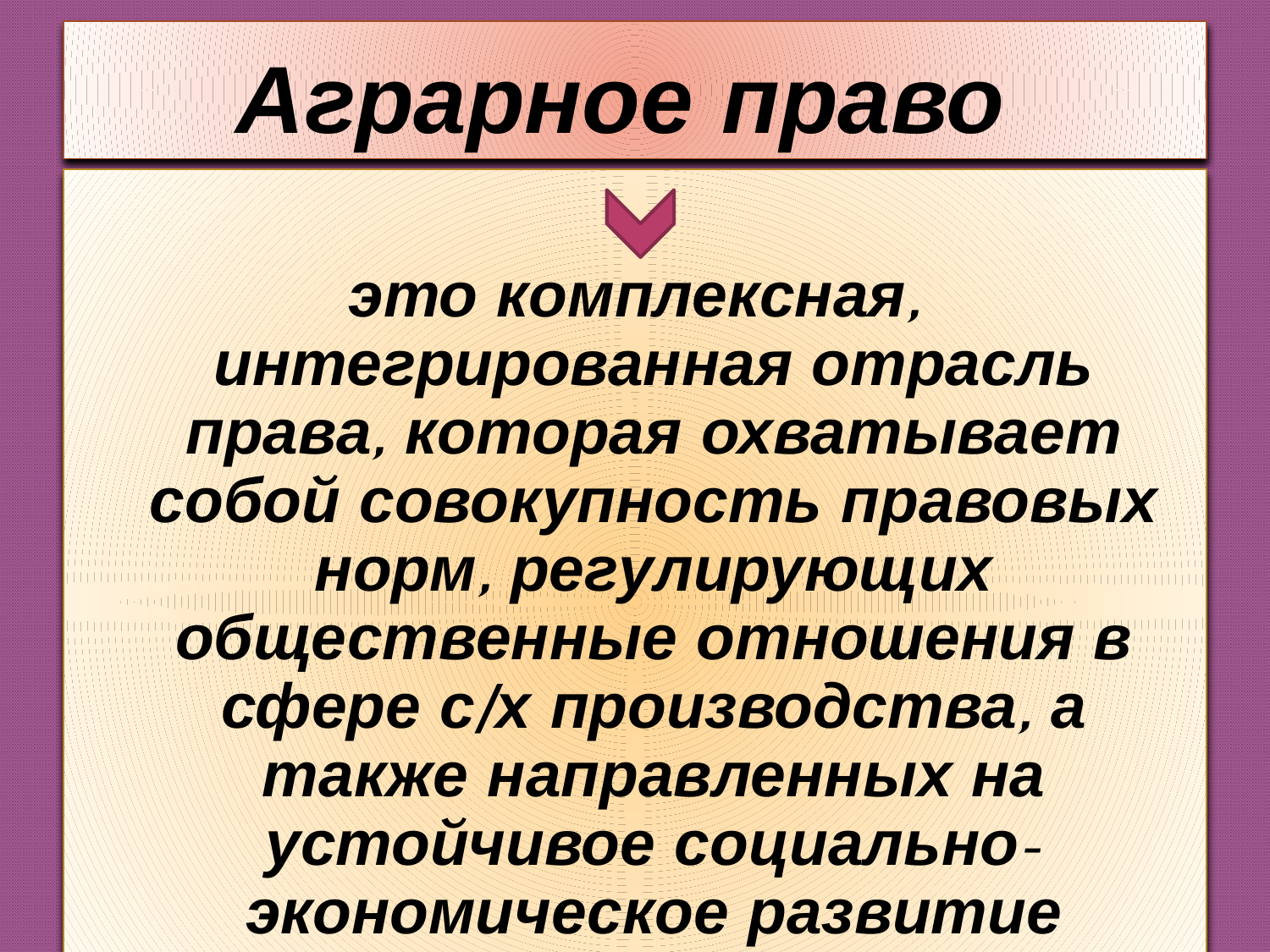

# Аграрное право

это комплексная, интегрированная отрасль права, которая охватывает собой совокупность правовых норм, регулирующих общественные отношения в сфере с/х производства, а также направленных на устойчивое социально-экономическое развитие сельских территорий